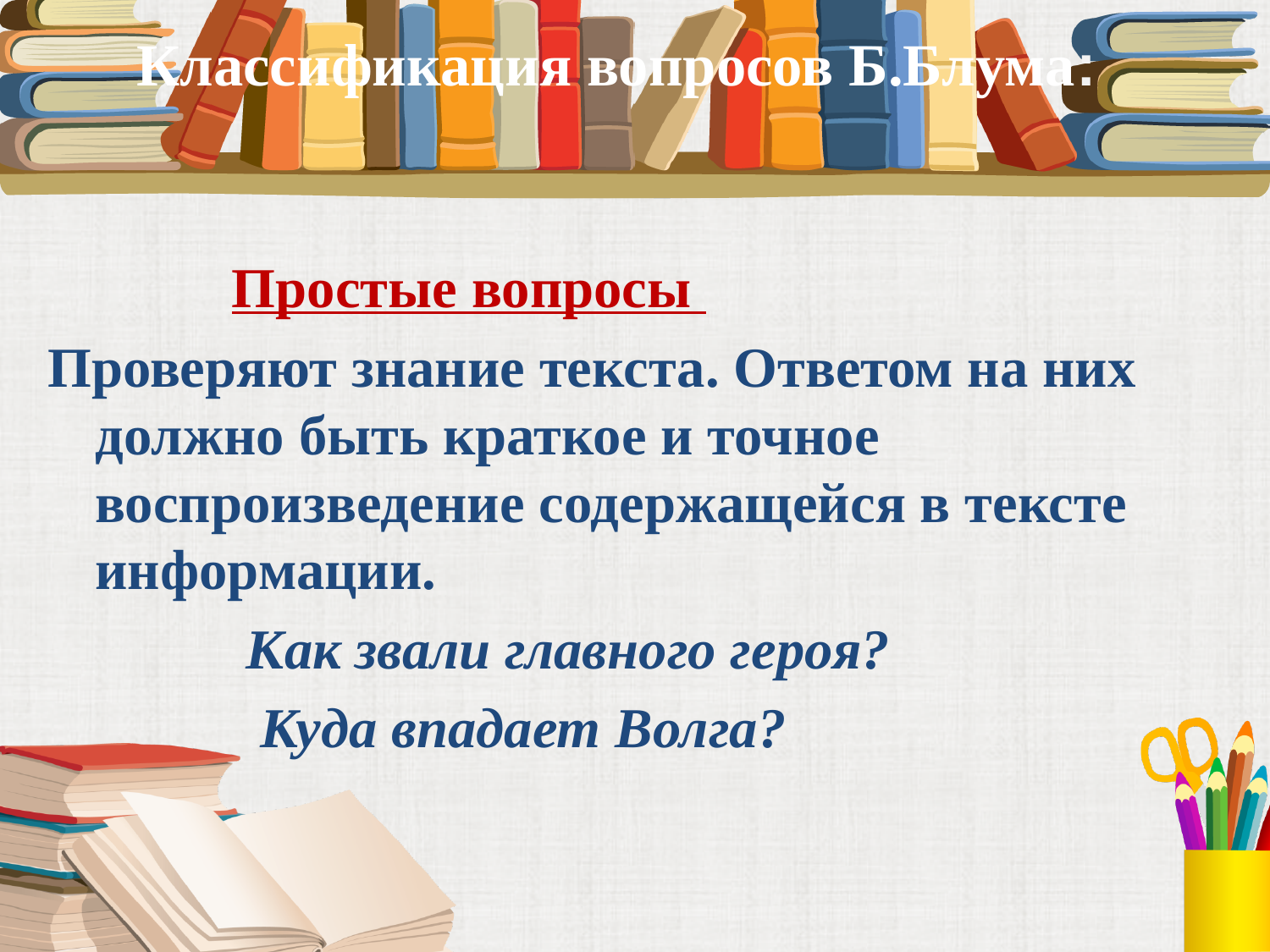

# Классификация вопросов Б.Блума:

             Простые вопросы
Проверяют знание текста. Ответом на них должно быть краткое и точное воспроизведение содержащейся в тексте информации.
              Как звали главного героя?
               Куда впадает Волга?